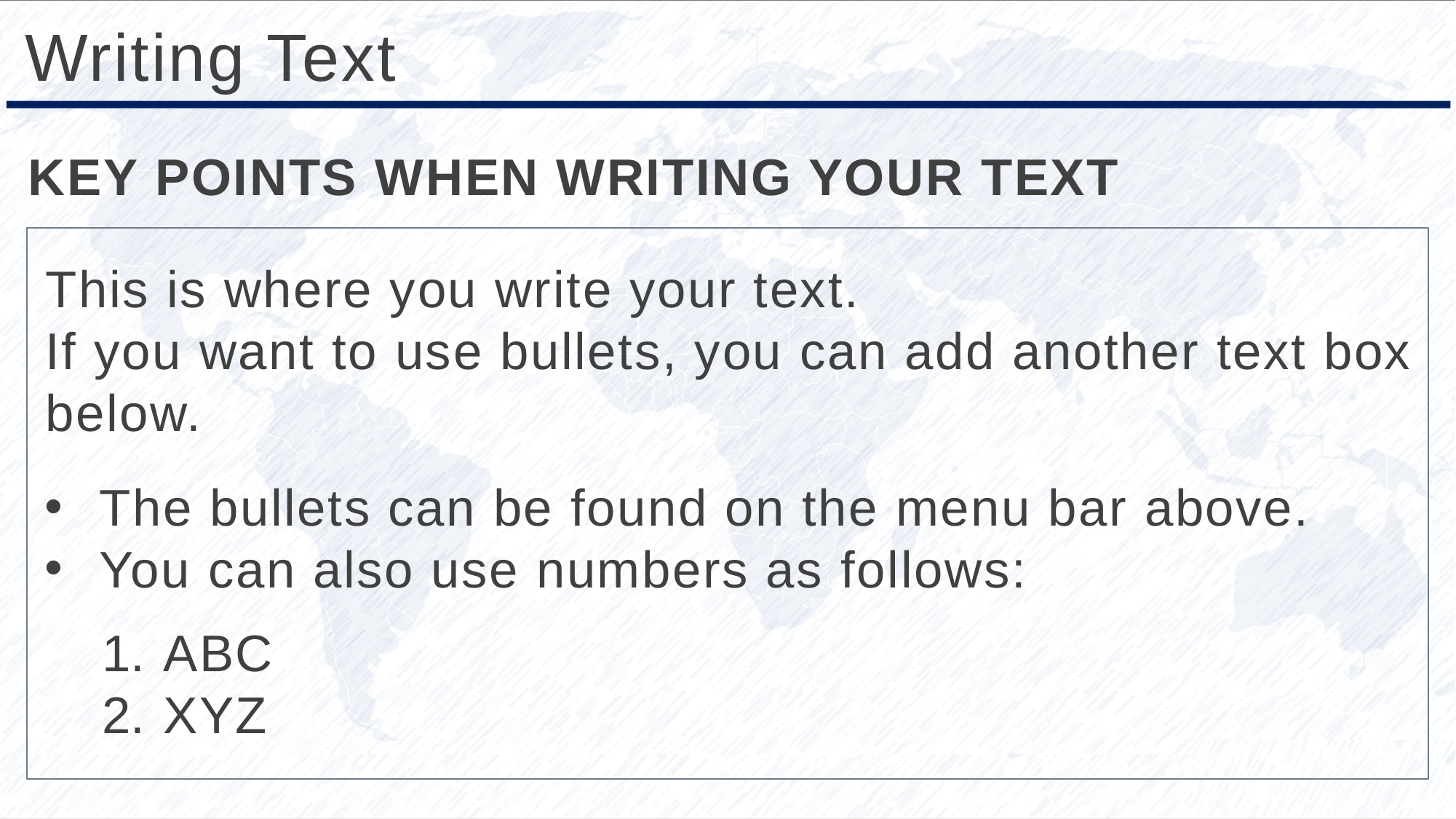

Writing Text
KEY POINTS WHEN WRITING YOUR TEXT

# This is where you write your text. If you want to use bullets, you can add another text box below.
The bullets can be found on the menu bar above.
You can also use numbers as follows:
ABC
XYZ